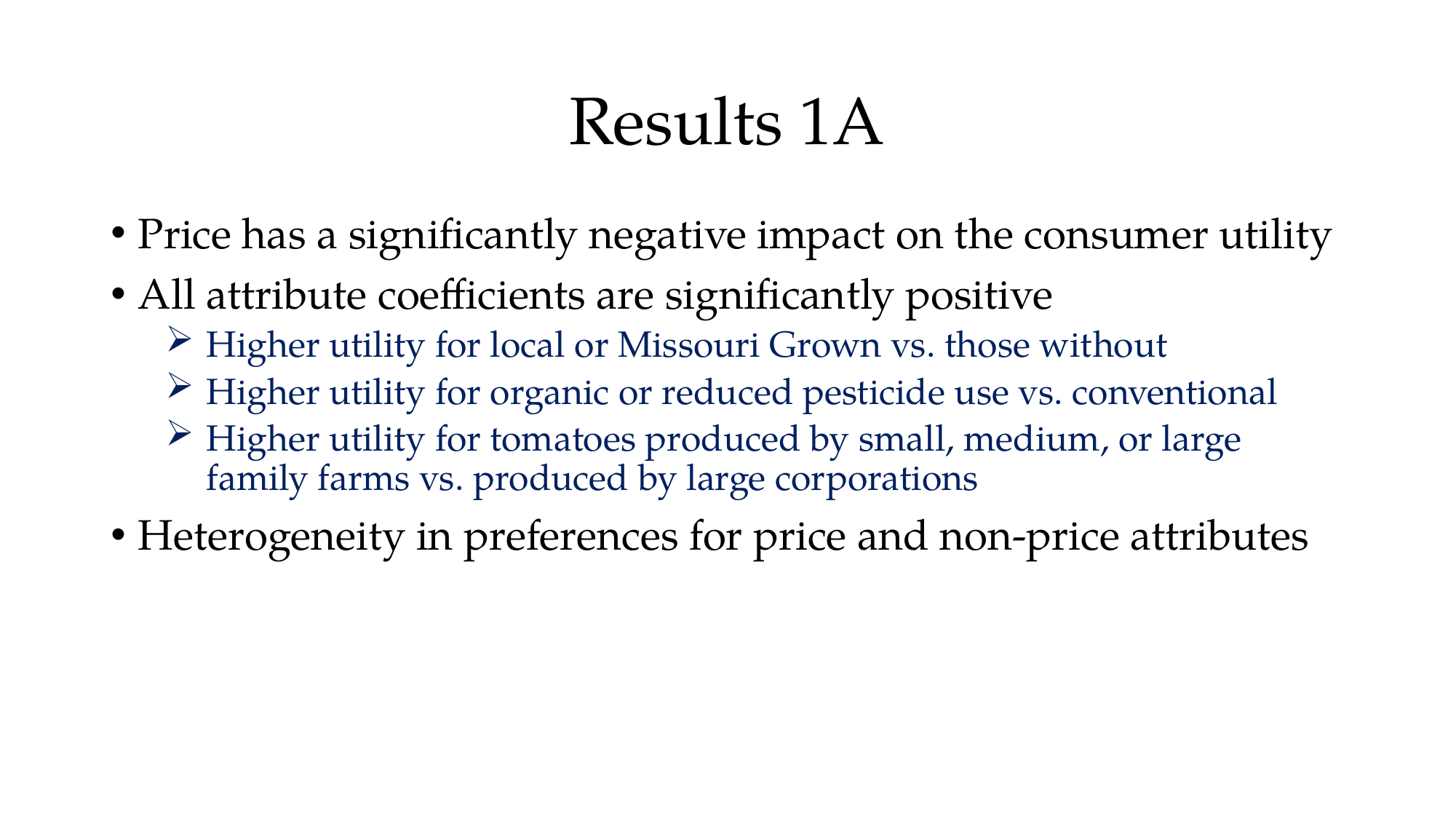

# Results 1A
Price has a significantly negative impact on the consumer utility
All attribute coefficients are significantly positive
Higher utility for local or Missouri Grown vs. those without
Higher utility for organic or reduced pesticide use vs. conventional
Higher utility for tomatoes produced by small, medium, or large family farms vs. produced by large corporations
Heterogeneity in preferences for price and non-price attributes